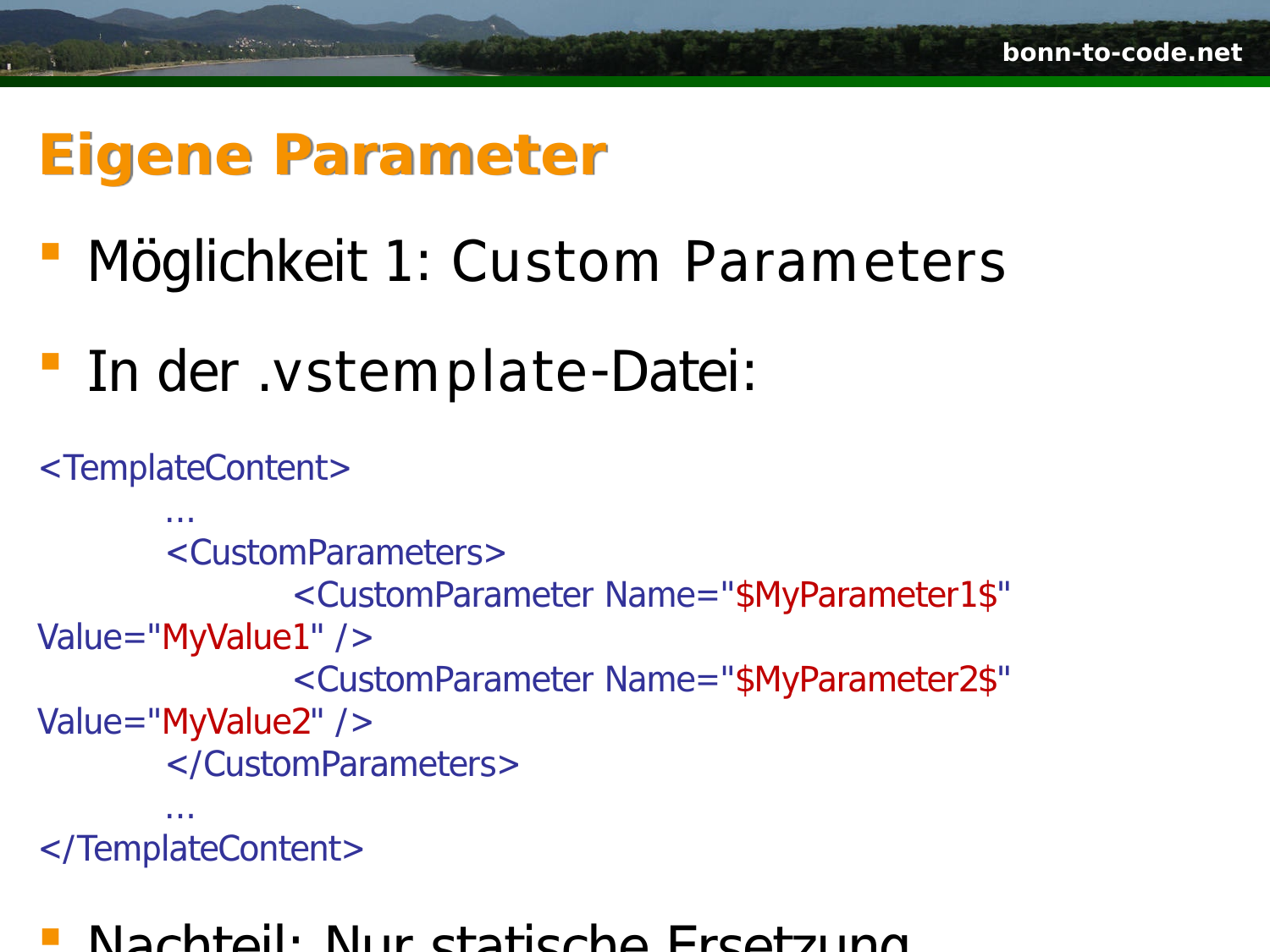

# Eigene Parameter
Möglichkeit 1: Custom Parameters
In der .vstemplate-Datei:
<TemplateContent>
	...
	<CustomParameters>
		<CustomParameter Name="$MyParameter1$" Value="MyValue1" />
		<CustomParameter Name="$MyParameter2$" Value="MyValue2" />
	</CustomParameters>
	...
</TemplateContent>
Nachteil: Nur statische Ersetzung